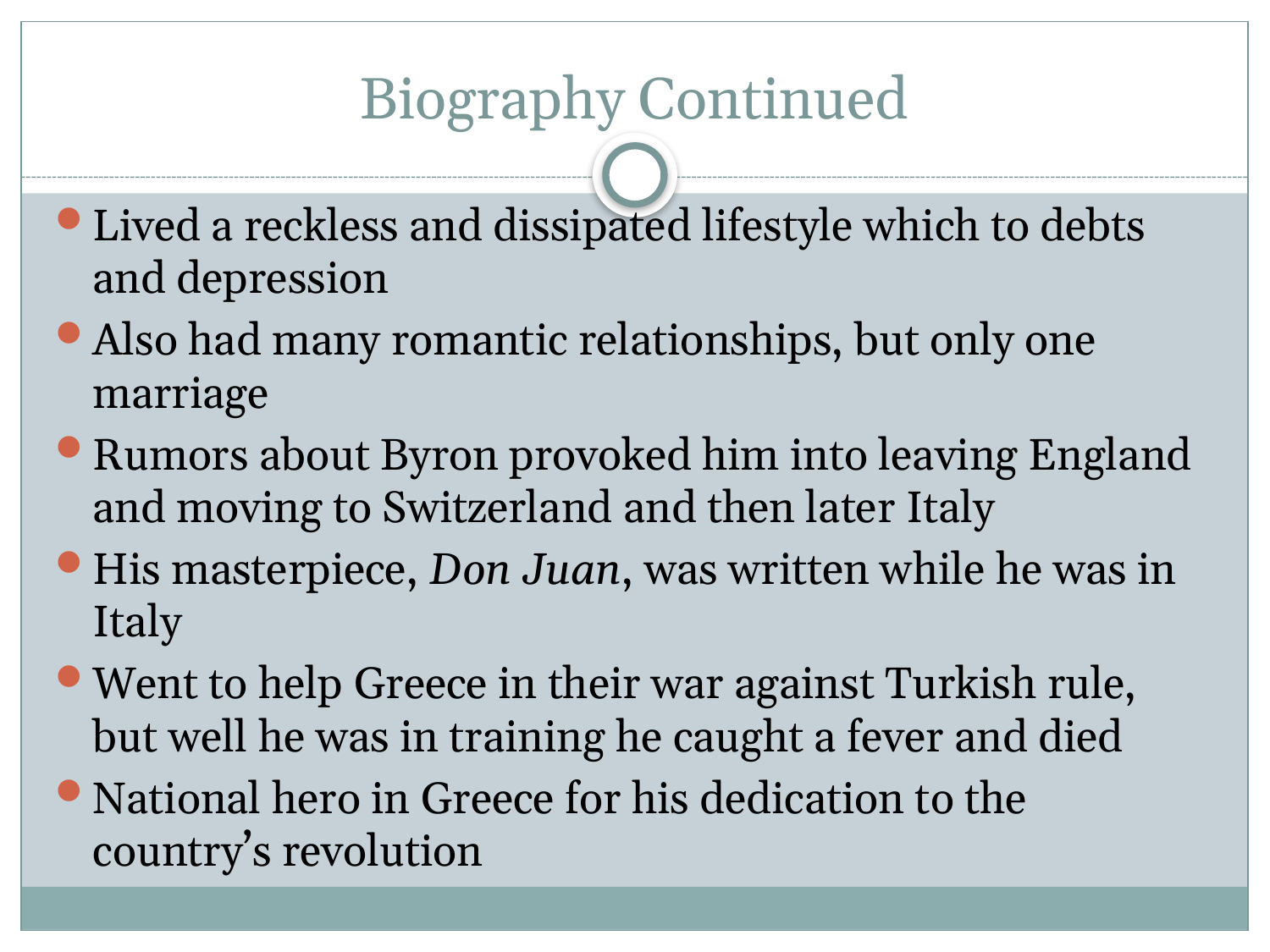

# Biography Continued
Lived a reckless and dissipated lifestyle which to debts and depression
Also had many romantic relationships, but only one marriage
Rumors about Byron provoked him into leaving England and moving to Switzerland and then later Italy
His masterpiece, Don Juan, was written while he was in Italy
Went to help Greece in their war against Turkish rule, but well he was in training he caught a fever and died
National hero in Greece for his dedication to the country’s revolution